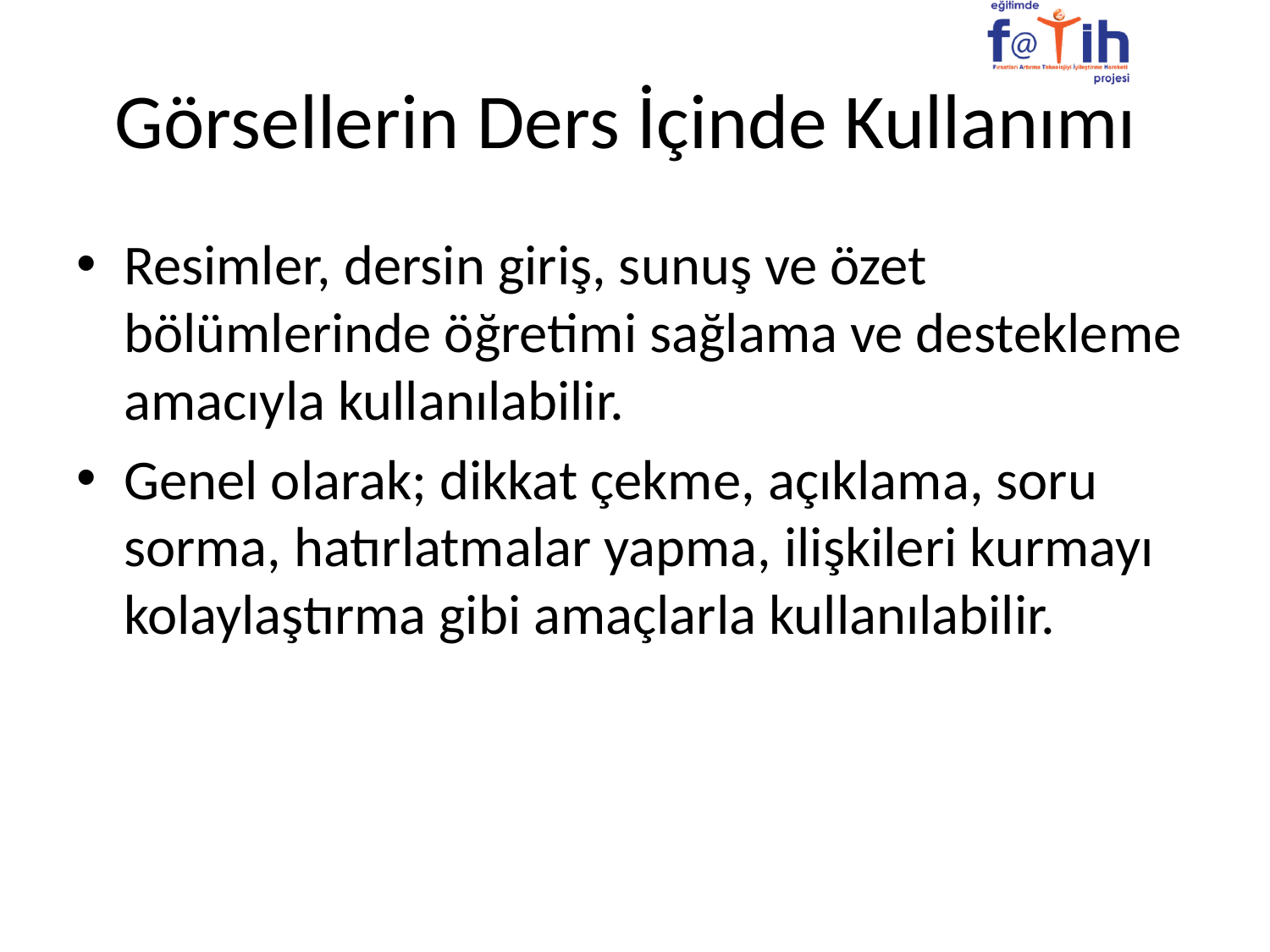

# Görsellerin Ders İçinde Kullanımı
Resimler, dersin giriş, sunuş ve özet bölümlerinde öğretimi sağlama ve destekleme amacıyla kullanılabilir.
Genel olarak; dikkat çekme, açıklama, soru sorma, hatırlatmalar yapma, ilişkileri kurmayı kolaylaştırma gibi amaçlarla kullanılabilir.